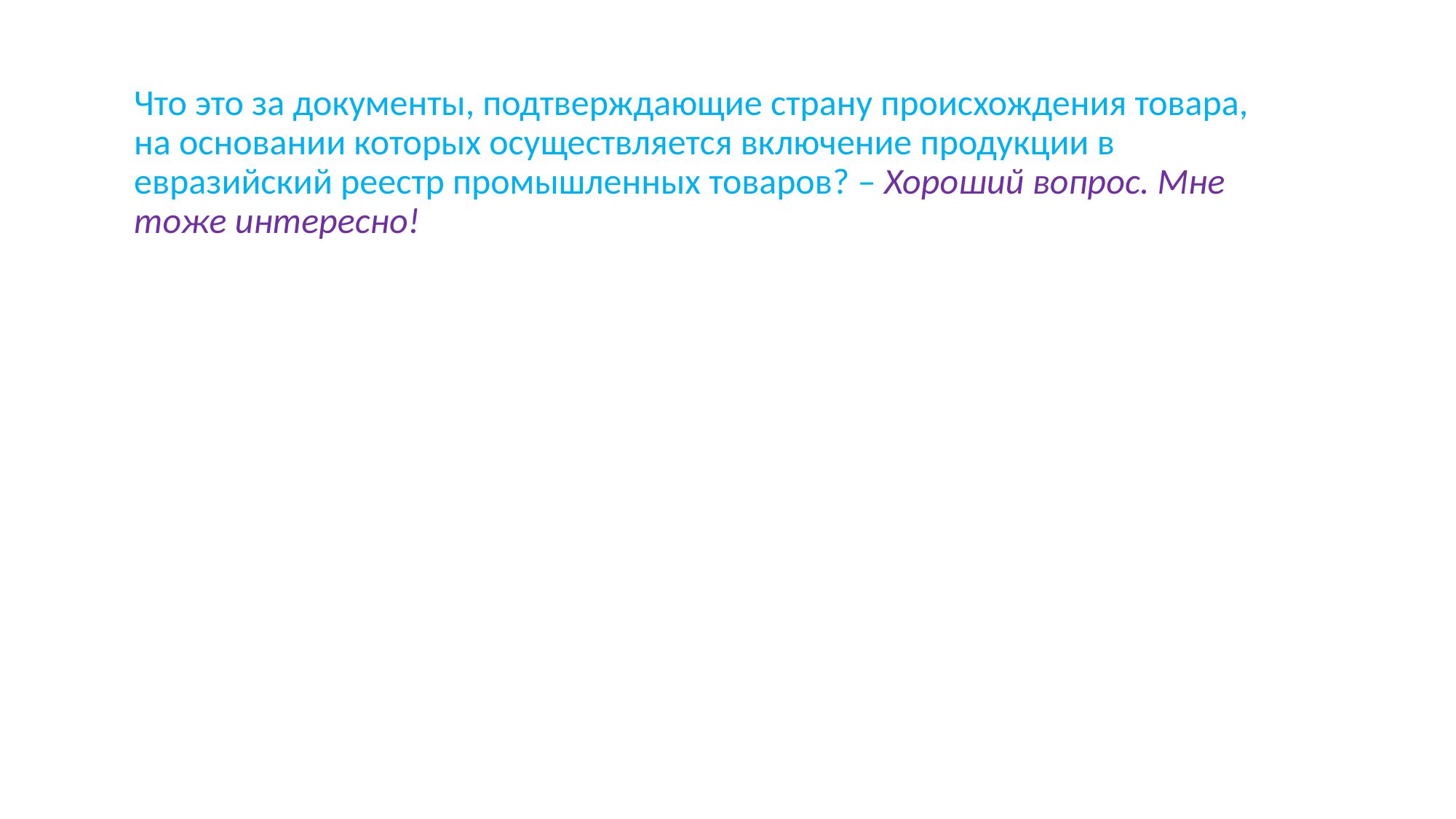

# Что это за документы, подтверждающие страну происхождения товара, на основании которых осуществляется включение продукции в евразийский реестр промышленных товаров? – Хороший вопрос. Мне тоже интересно!